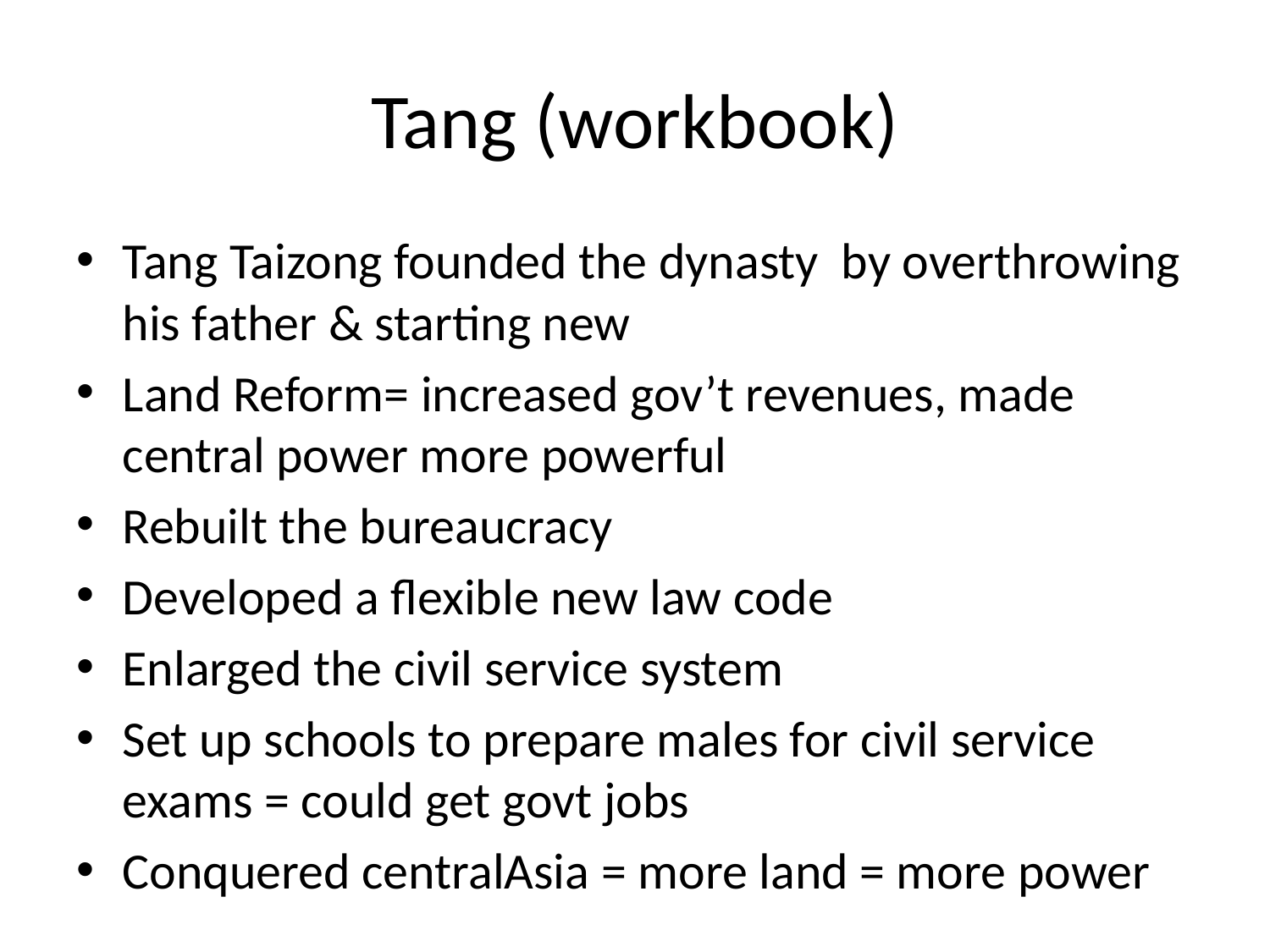

# Tang (workbook)
Tang Taizong founded the dynasty  by overthrowing his father & starting new
Land Reform= increased gov’t revenues, made central power more powerful
Rebuilt the bureaucracy
Developed a flexible new law code
Enlarged the civil service system
Set up schools to prepare males for civil service exams = could get govt jobs
Conquered centralAsia = more land = more power